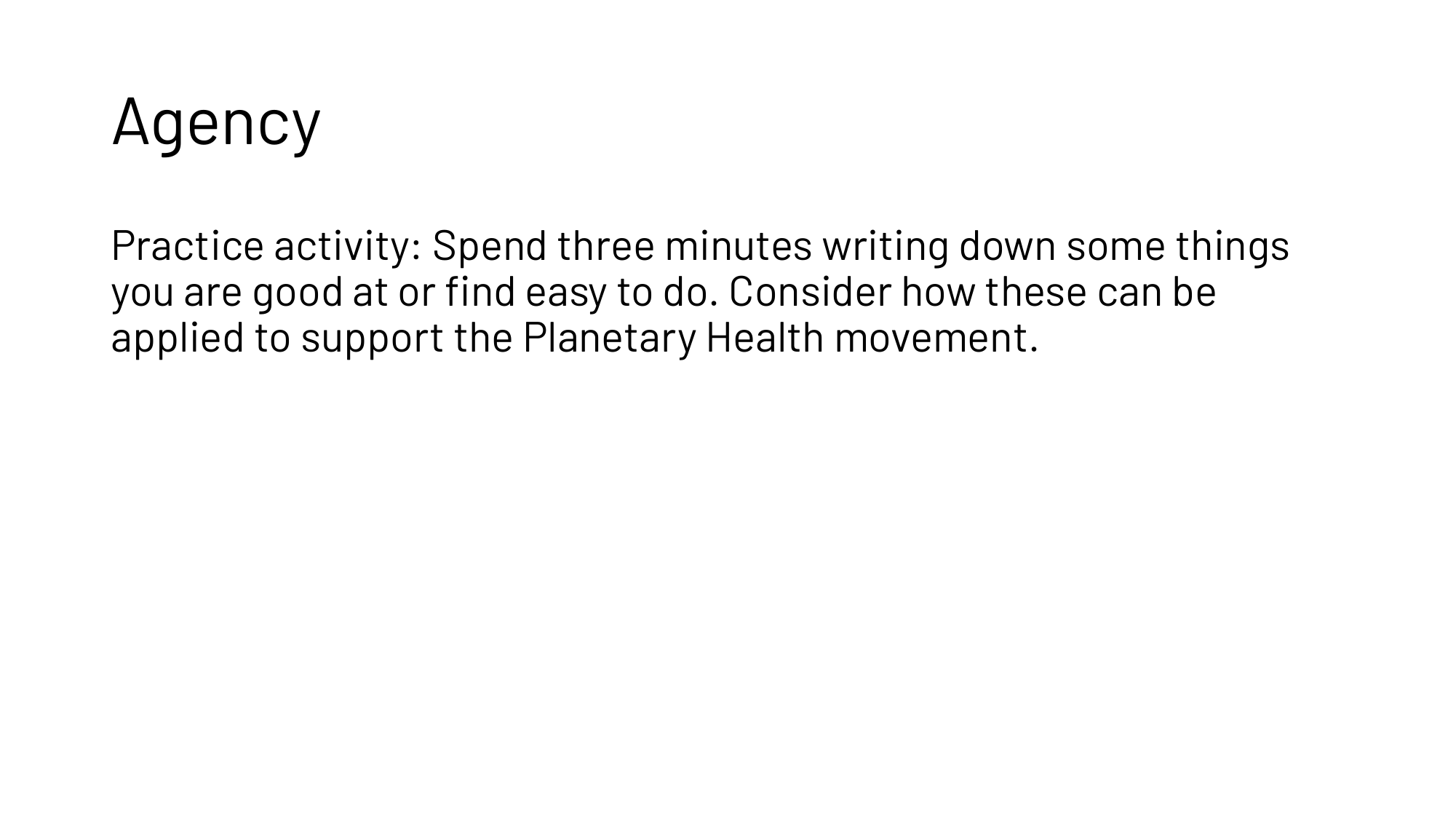

# Agency
Practice activity: Spend three minutes writing down some things you are good at or find easy to do. Consider how these can be applied to support the Planetary Health movement.